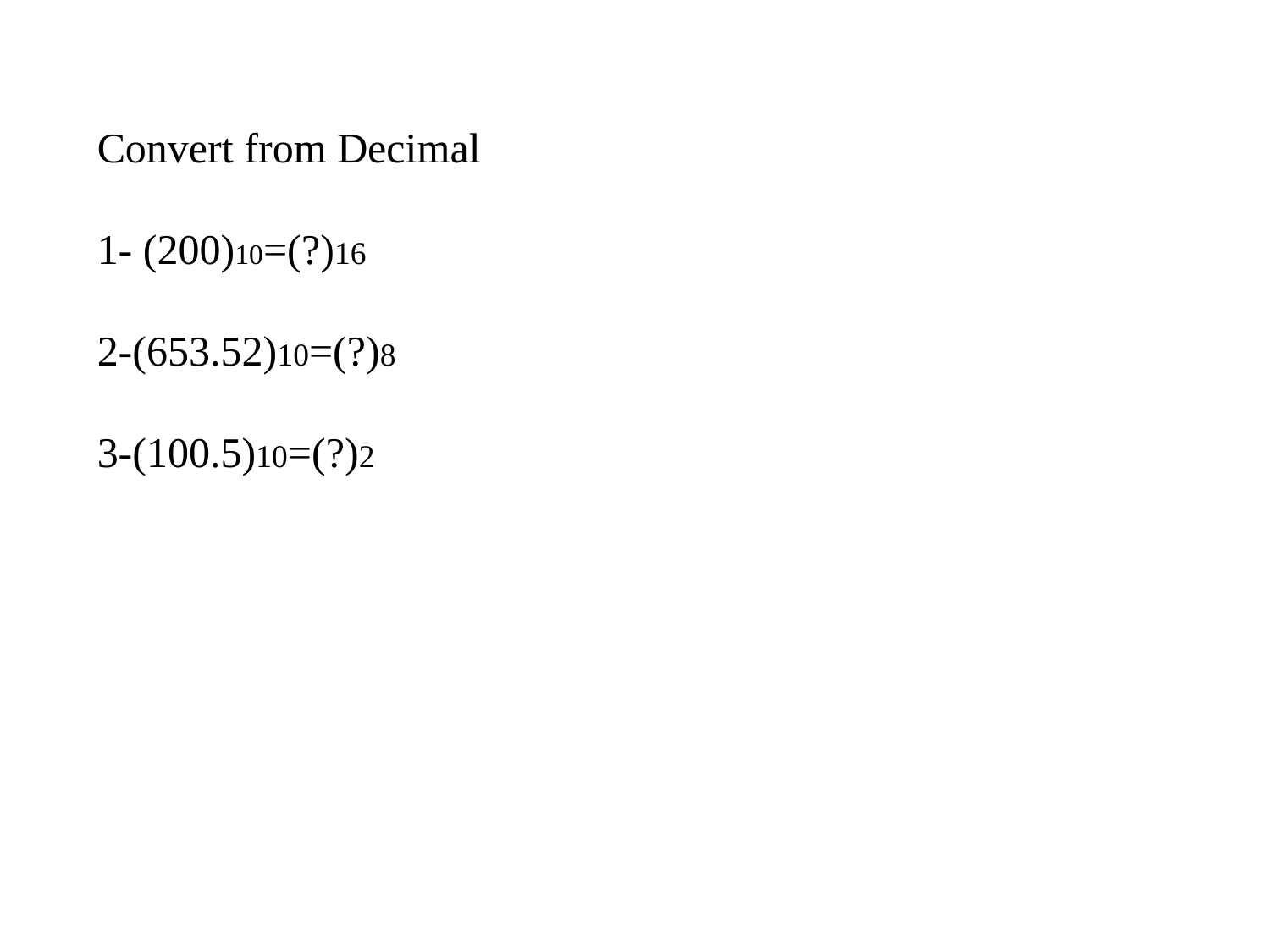

Convert from Decimal
1- (200)10=(?)16
2-(653.52)10=(?)8
3-(100.5)10=(?)2